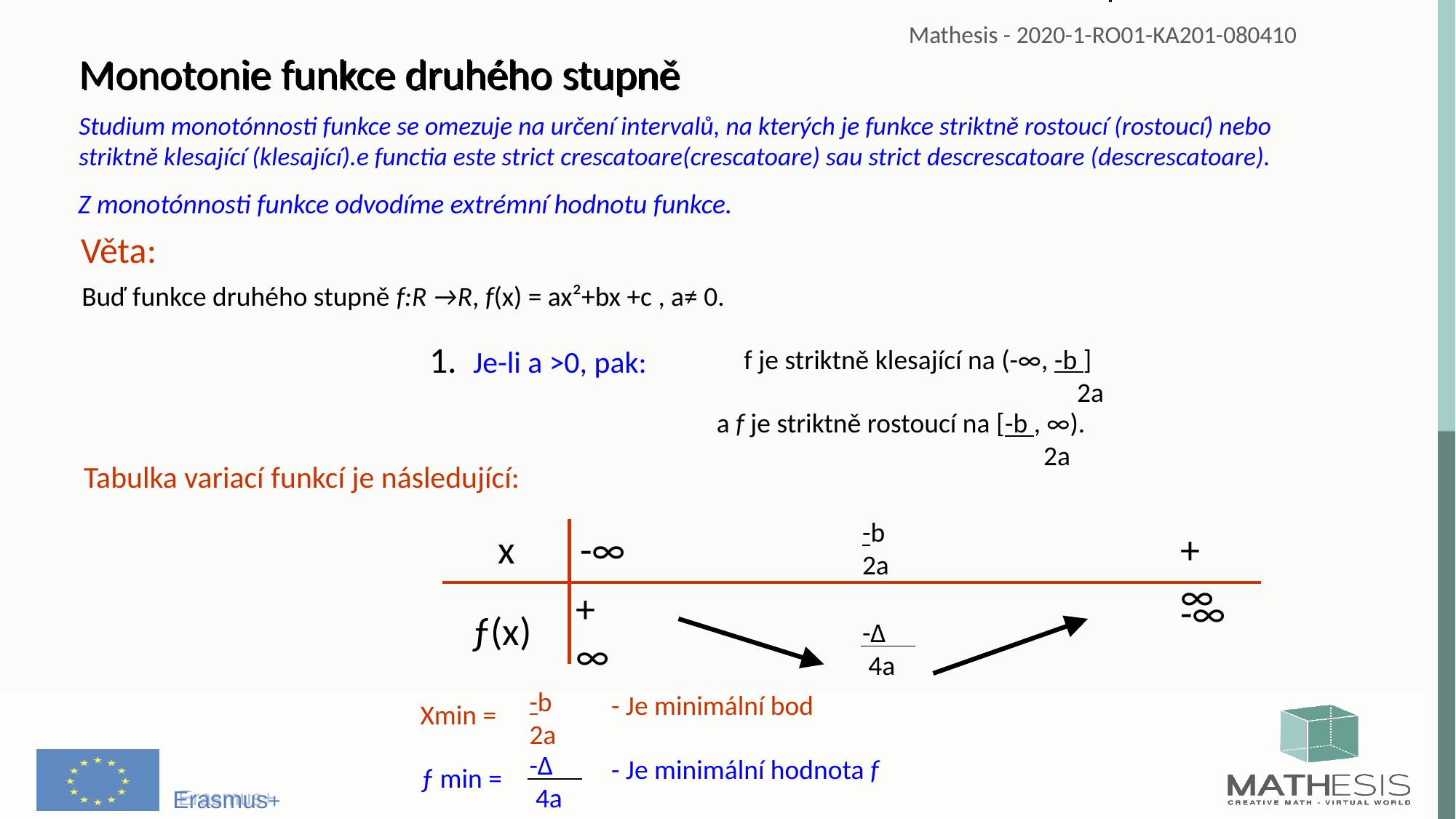

Monotonie funkce druhého stupně
Studium monotónnosti funkce se omezuje na určení intervalů, na kterých je funkce striktně rostoucí (rostoucí) nebo striktně klesající (klesající).e functia este strict crescatoare(crescatoare) sau strict descrescatoare (descrescatoare).
Z monotónnosti funkce odvodíme extrémní hodnotu funkce.
Věta:
Buď funkce druhého stupně f:R →R, f(x) = ax²+bx +c , a≠ 0.
1.  Je-li a >0, pak:
f je striktně klesající na (-∞, -b ]
                                                      2a
a f je striktně rostoucí na [-b , ∞).
                                                     2a
Tabulka variací funkcí je následující:
-b
2a
x
-∞
+∞
+∞
-∞
ƒ(x)
-Δ
 4a
-b
2a
- Je minimální bod
Xmin =
-Δ
 4a
- Je minimální hodnota f
ƒ min =